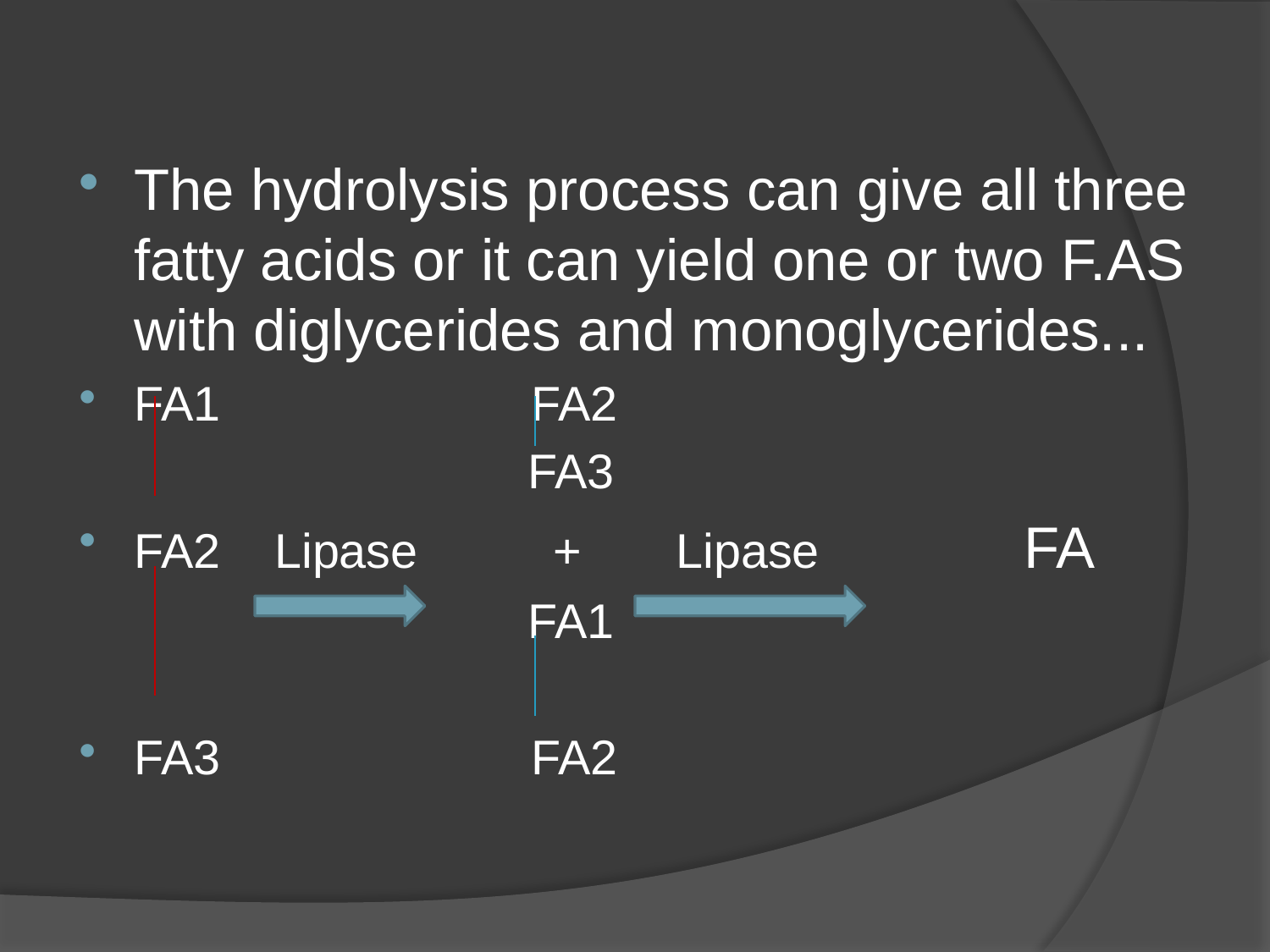

#
The hydrolysis process can give all three fatty acids or it can yield one or two F.AS with diglycerides and monoglycerides...
FA1                       FA2
                                 FA3
FA2    Lipase          +       Lipase               FA
                                 FA1

FA3                       FA2